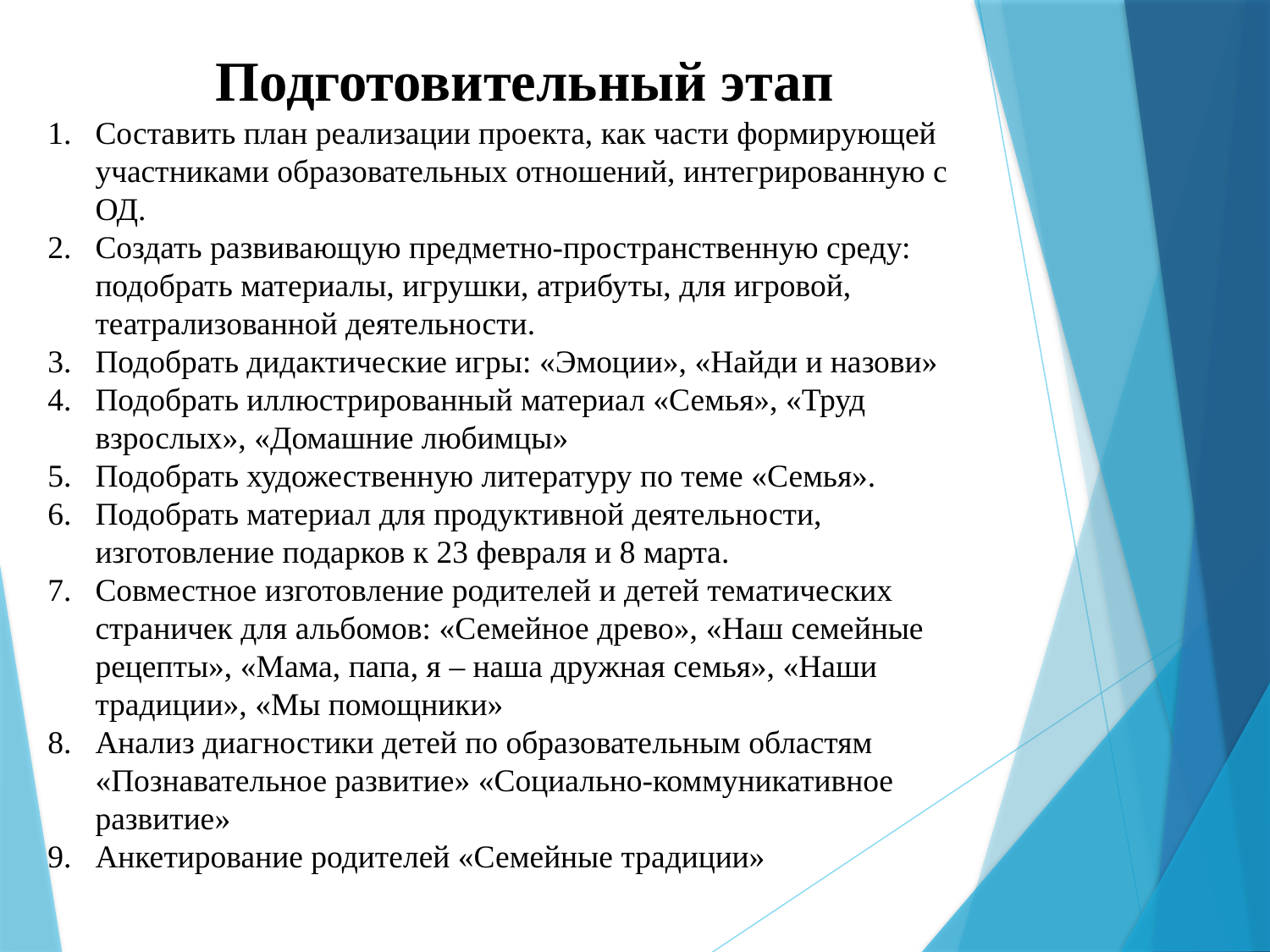

Подготовительный этап
Составить план реализации проекта, как части формирующей участниками образовательных отношений, интегрированную с ОД.
Создать развивающую предметно-пространственную среду: подобрать материалы, игрушки, атрибуты, для игровой, театрализованной деятельности.
Подобрать дидактические игры: «Эмоции», «Найди и назови»
Подобрать иллюстрированный материал «Семья», «Труд взрослых», «Домашние любимцы»
Подобрать художественную литературу по теме «Семья».
Подобрать материал для продуктивной деятельности, изготовление подарков к 23 февраля и 8 марта.
Совместное изготовление родителей и детей тематических страничек для альбомов: «Семейное древо», «Наш семейные рецепты», «Мама, папа, я – наша дружная семья», «Наши традиции», «Мы помощники»
Анализ диагностики детей по образовательным областям «Познавательное развитие» «Социально-коммуникативное развитие»
Анкетирование родителей «Семейные традиции»